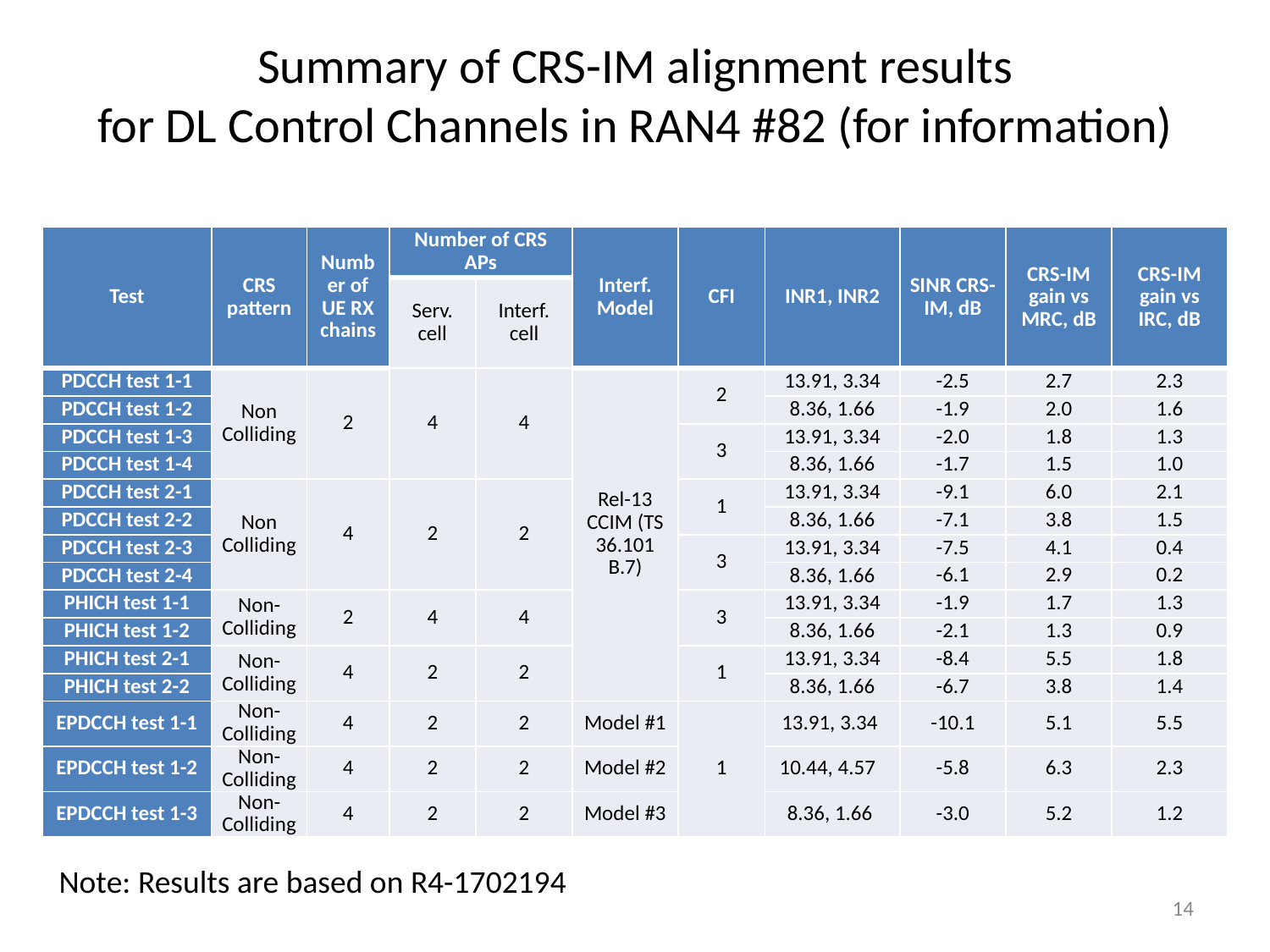

# Summary of CRS-IM alignment results for DL Control Channels in RAN4 #82 (for information)
| Test | CRS pattern | Number of UE RX chains | Number of CRS APs |  | Interf. Model | CFI | INR1, INR2 | SINR CRS-IM, dB | CRS-IM gain vs MRC, dB | CRS-IM gain vs IRC, dB |
| --- | --- | --- | --- | --- | --- | --- | --- | --- | --- | --- |
|  |  |  | Serv. cell | Interf. cell |  |  |  |  |  |  |
| PDCCH test 1-1 | Non Colliding | 2 | 4 | 4 | Rel-13 CCIM (TS 36.101 B.7) | 2 | 13.91, 3.34 | -2.5 | 2.7 | 2.3 |
| PDCCH test 1-2 |  |  |  |  |  |  | 8.36, 1.66 | -1.9 | 2.0 | 1.6 |
| PDCCH test 1-3 |  |  |  |  |  | 3 | 13.91, 3.34 | -2.0 | 1.8 | 1.3 |
| PDCCH test 1-4 |  |  |  |  |  |  | 8.36, 1.66 | -1.7 | 1.5 | 1.0 |
| PDCCH test 2-1 | Non Colliding | 4 | 2 | 2 |  | 1 | 13.91, 3.34 | -9.1 | 6.0 | 2.1 |
| PDCCH test 2-2 |  |  |  |  |  |  | 8.36, 1.66 | -7.1 | 3.8 | 1.5 |
| PDCCH test 2-3 |  |  |  |  |  | 3 | 13.91, 3.34 | -7.5 | 4.1 | 0.4 |
| PDCCH test 2-4 |  |  |  |  |  |  | 8.36, 1.66 | -6.1 | 2.9 | 0.2 |
| PHICH test 1-1 | Non-Colliding | 2 | 4 | 4 |  | 3 | 13.91, 3.34 | -1.9 | 1.7 | 1.3 |
| PHICH test 1-2 |  |  |  |  |  |  | 8.36, 1.66 | -2.1 | 1.3 | 0.9 |
| PHICH test 2-1 | Non-Colliding | 4 | 2 | 2 |  | 1 | 13.91, 3.34 | -8.4 | 5.5 | 1.8 |
| PHICH test 2-2 |  |  |  |  |  |  | 8.36, 1.66 | -6.7 | 3.8 | 1.4 |
| EPDCCH test 1-1 | Non-Colliding | 4 | 2 | 2 | Model #1 | 1 | 13.91, 3.34 | -10.1 | 5.1 | 5.5 |
| EPDCCH test 1-2 | Non-Colliding | 4 | 2 | 2 | Model #2 |  | 10.44, 4.57 | -5.8 | 6.3 | 2.3 |
| EPDCCH test 1-3 | Non-Colliding | 4 | 2 | 2 | Model #3 |  | 8.36, 1.66 | -3.0 | 5.2 | 1.2 |
Note: Results are based on R4-1702194
14